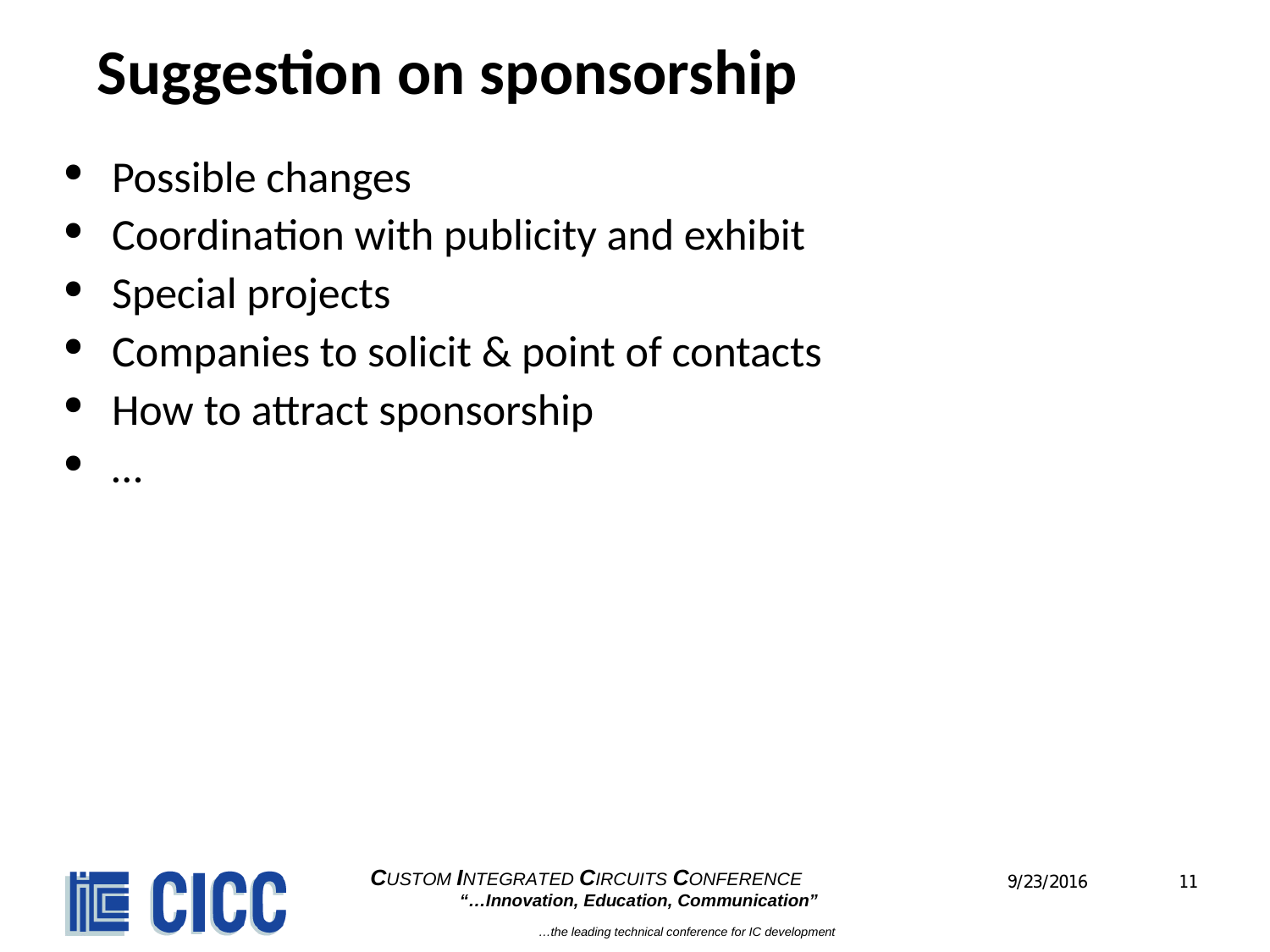

# Suggestion on sponsorship
Possible changes
Coordination with publicity and exhibit
Special projects
Companies to solicit & point of contacts
How to attract sponsorship
…